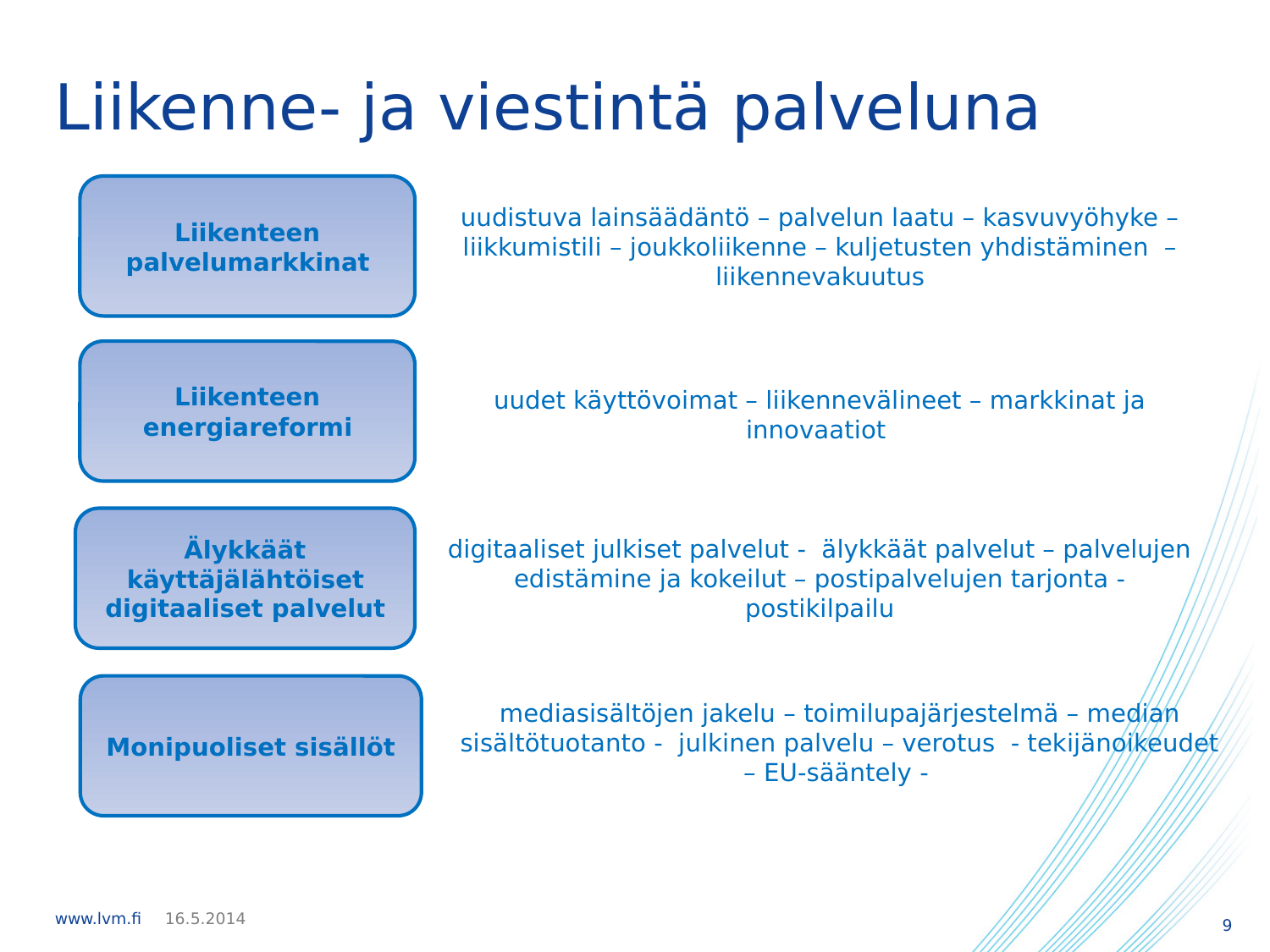

# Liikenne- ja viestintä palveluna

Liikenteen palvelumarkkinat

uudistuva lainsäädäntö – palvelun laatu – kasvuvyöhyke – liikkumistili – joukkoliikenne – kuljetusten yhdistäminen  –liikennevakuutus

Liikenteen energiareformi

uudet käyttövoimat – liikennevälineet – markkinat ja innovaatiot

Älykkäät käyttäjälähtöiset digitaaliset palvelut

digitaaliset julkiset palvelut -  älykkäät palvelut – palvelujen edistämine ja kokeilut – postipalvelujen tarjonta - postikilpailu

Monipuoliset sisällöt

mediasisältöjen jakelu – toimilupajärjestelmä – median sisältötuotanto -  julkinen palvelu – verotus  - tekijänoikeudet – EU-sääntely -

9